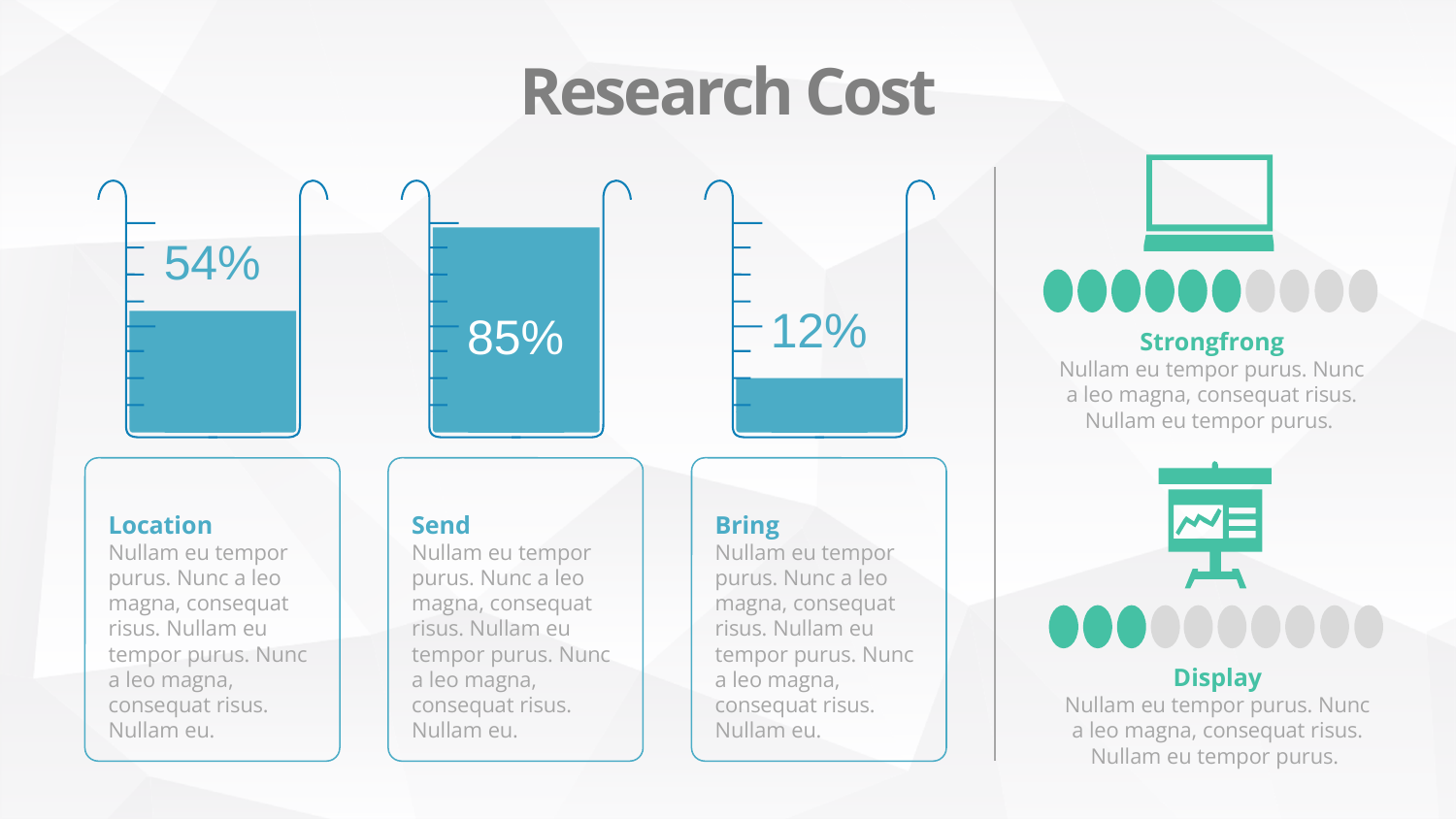

Research Cost

54%

Strongfrong
Nullam eu tempor purus. Nunc a leo magna, consequat risus. Nullam eu tempor purus.
12%
85%

Location
Nullam eu tempor purus. Nunc a leo magna, consequat risus. Nullam eu tempor purus. Nunc a leo magna, consequat risus. Nullam eu.
Send
Nullam eu tempor purus. Nunc a leo magna, consequat risus. Nullam eu tempor purus. Nunc a leo magna, consequat risus. Nullam eu.
Bring
Nullam eu tempor purus. Nunc a leo magna, consequat risus. Nullam eu tempor purus. Nunc a leo magna, consequat risus. Nullam eu.

Display
Nullam eu tempor purus. Nunc a leo magna, consequat risus. Nullam eu tempor purus.